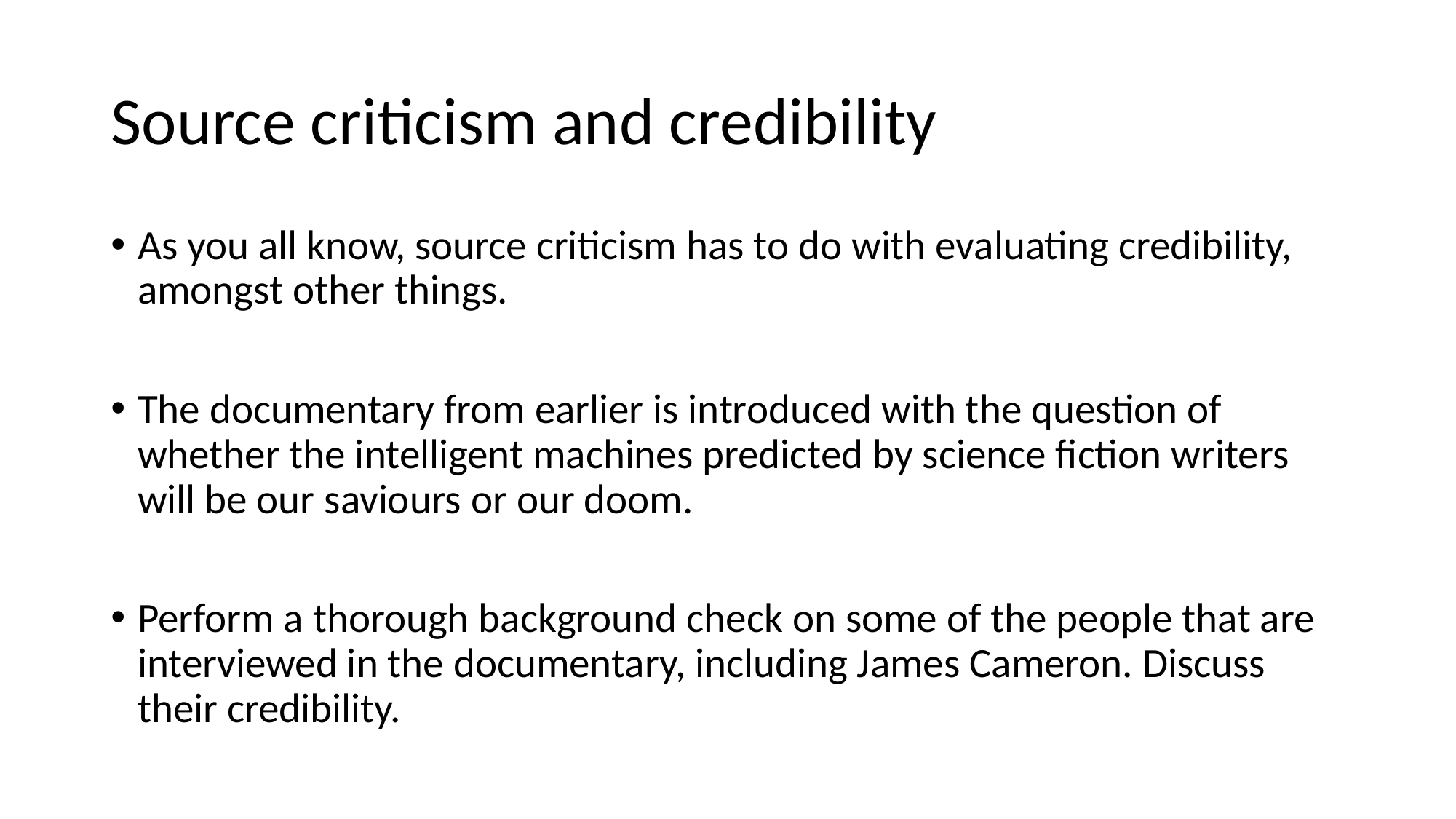

# Source criticism and credibility
As you all know, source criticism has to do with evaluating credibility, amongst other things.

The documentary from earlier is introduced with the question of whether the intelligent machines predicted by science fiction writers will be our saviours or our doom.

Perform a thorough background check on some of the people that are interviewed in the documentary, including James Cameron. Discuss their credibility.